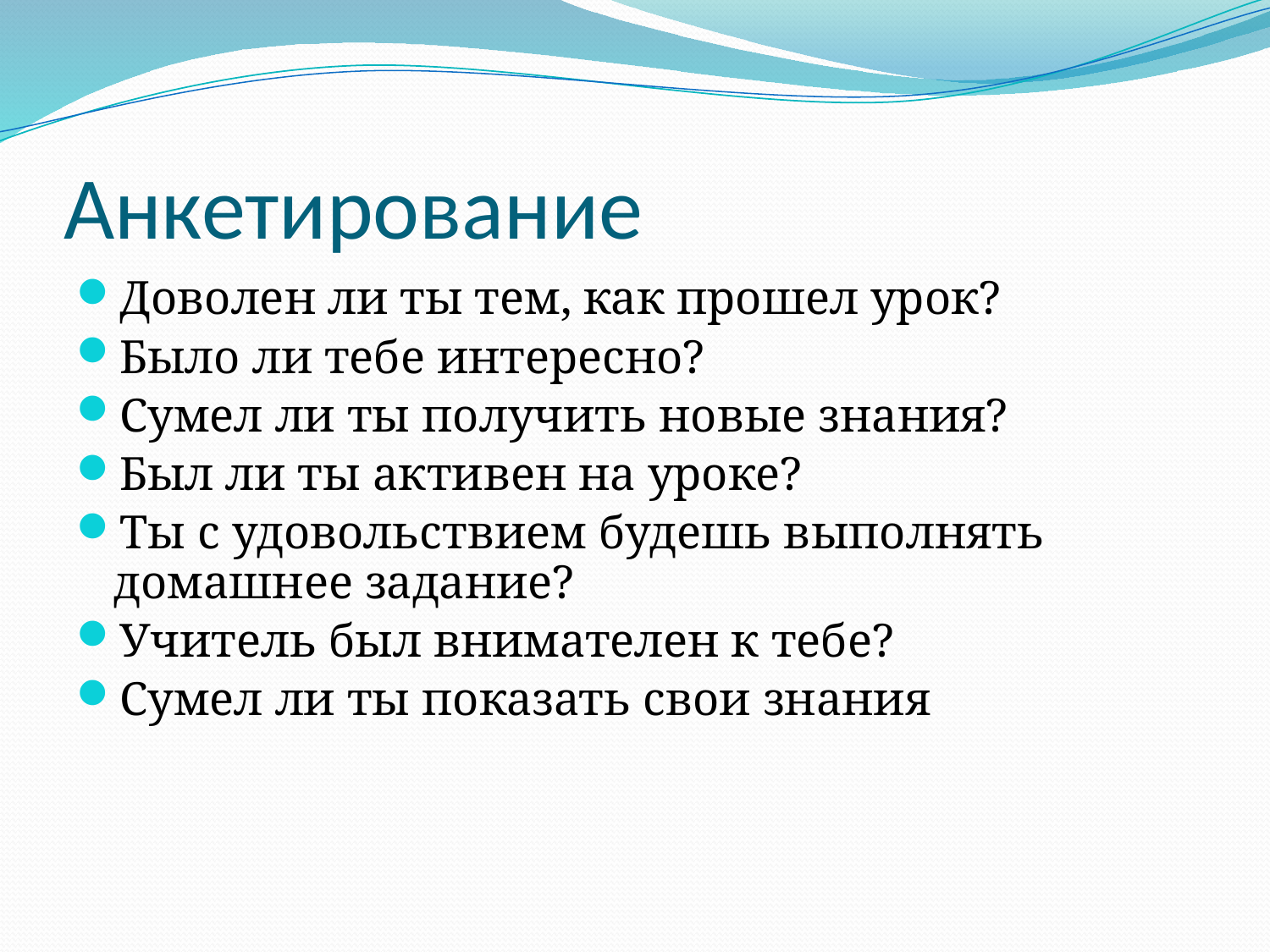

# Анкетирование
Доволен ли ты тем, как прошел урок?
Было ли тебе интересно?
Сумел ли ты получить новые знания?
Был ли ты активен на уроке?
Ты с удовольствием будешь выполнять домашнее задание?
Учитель был внимателен к тебе?
Сумел ли ты показать свои знания